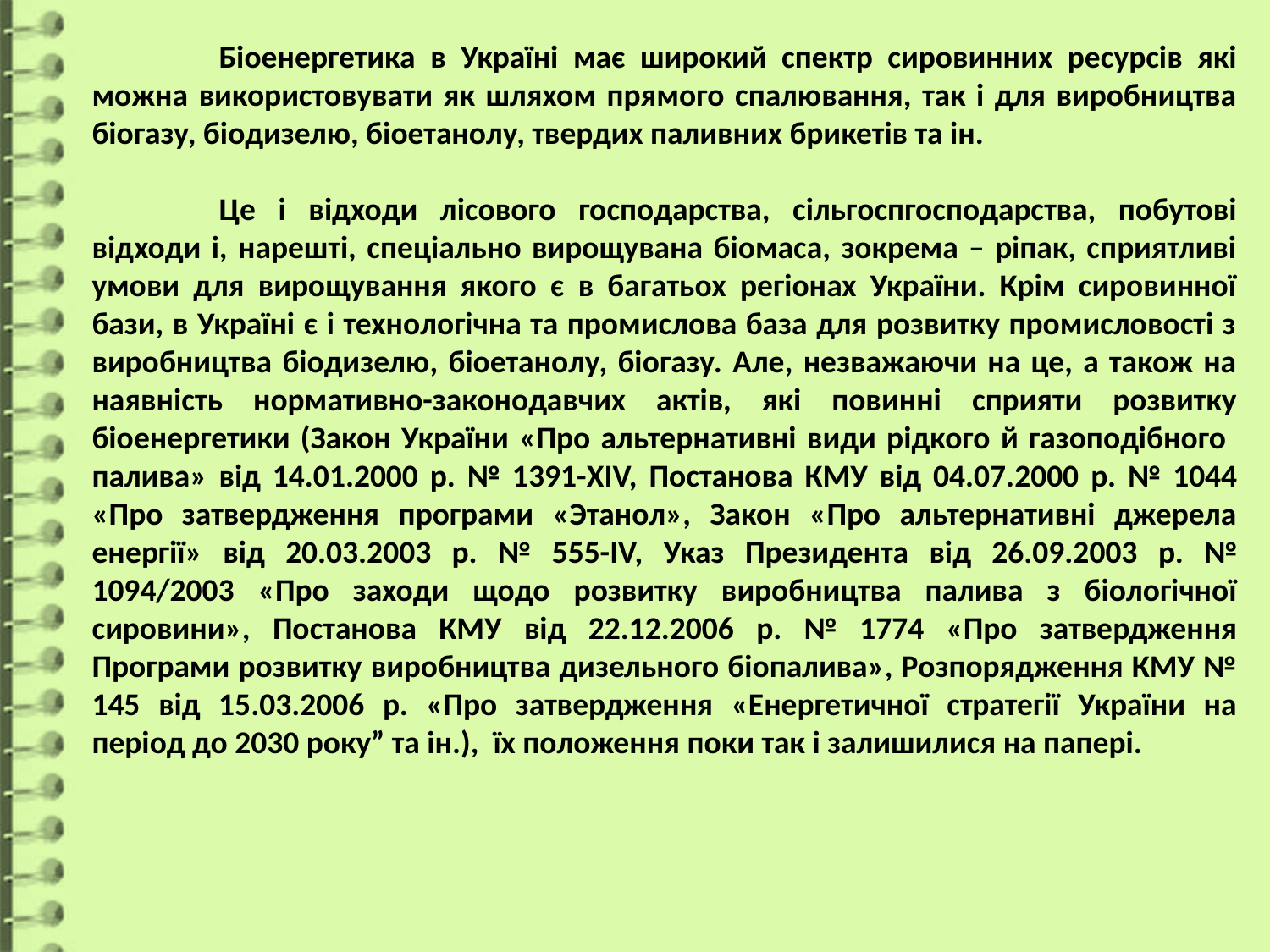

Біоенергетика в Україні має широкий спектр сировинних ресурсів які можна використовувати як шляхом прямого спалювання, так і для виробництва біогазу, біодизелю, біоетанолу, твердих паливних брикетів та ін.

	Це і відходи лісового господарства, сільгоспгосподарства, побутові відходи і, нарешті, спеціально вирощувана біомаса, зокрема – ріпак, сприятливі умови для вирощування якого є в багатьох регіонах України. Крім сировинної бази, в Україні є і технологічна та промислова база для розвитку промисловості з виробництва біодизелю, біоетанолу, біогазу. Але, незважаючи на це, а також на наявність нормативно-законодавчих актів, які повинні сприяти розвитку біоенергетики (Закон України «Про альтернативні види рідкого й газоподібного  палива» від 14.01.2000 р. № 1391-XIV, Постанова КМУ від 04.07.2000 р. № 1044 «Про затвердження програми «Этанол», Закон «Про альтернативні джерела енергії» від 20.03.2003 р. № 555-IV, Указ Президента від 26.09.2003 р. № 1094/2003 «Про заходи щодо розвитку виробництва палива з біологічної сировини», Постанова КМУ від 22.12.2006 р. № 1774 «Про затвердження Програми розвитку виробництва дизельного біопалива», Розпорядження КМУ № 145 від 15.03.2006 р. «Про затвердження «Енергетичної стратегії України на період до 2030 року” та ін.),  їх положення поки так і залишилися на папері.